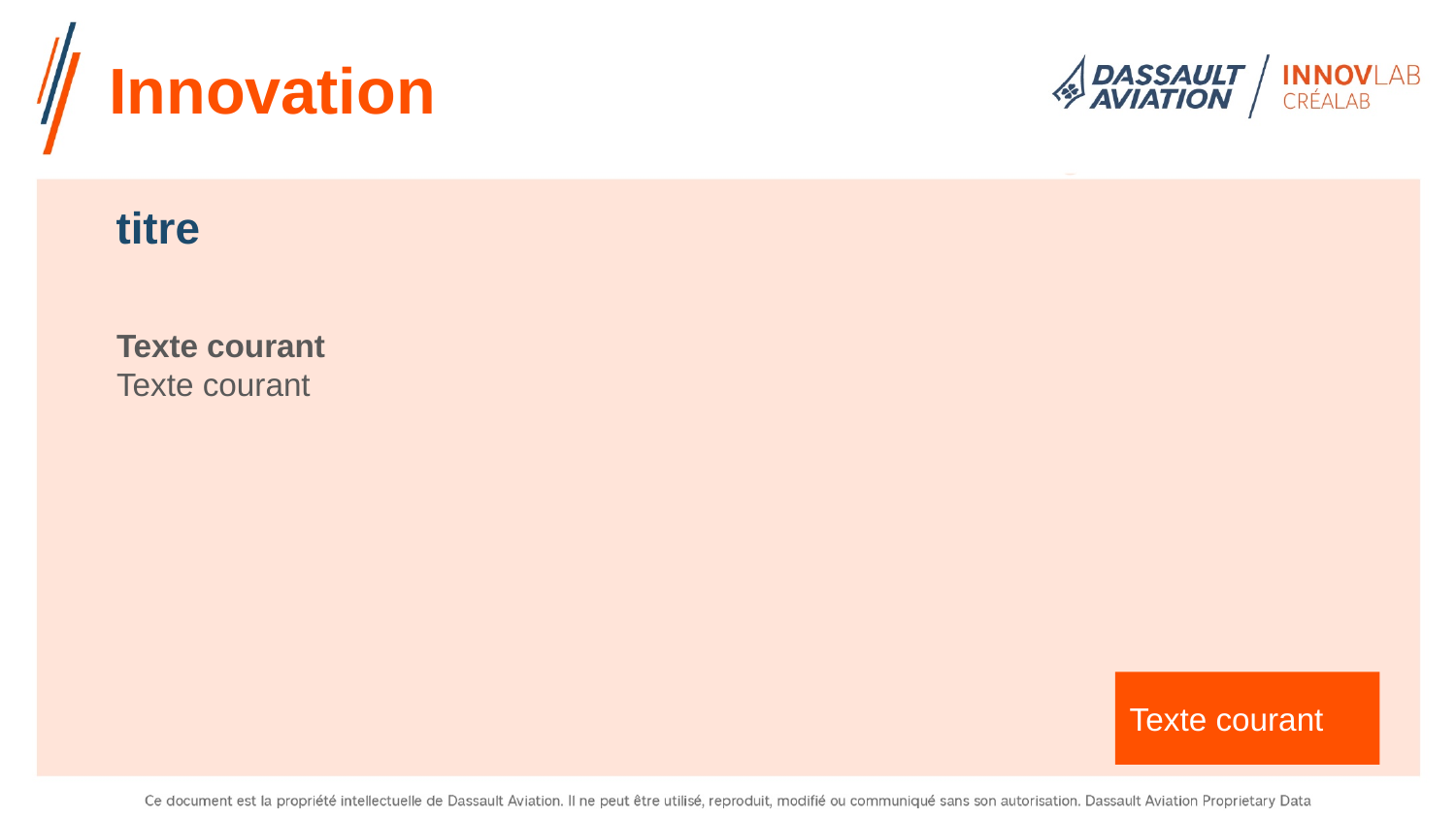

Innovation
titre
Texte courant
Texte courant

Texte courant